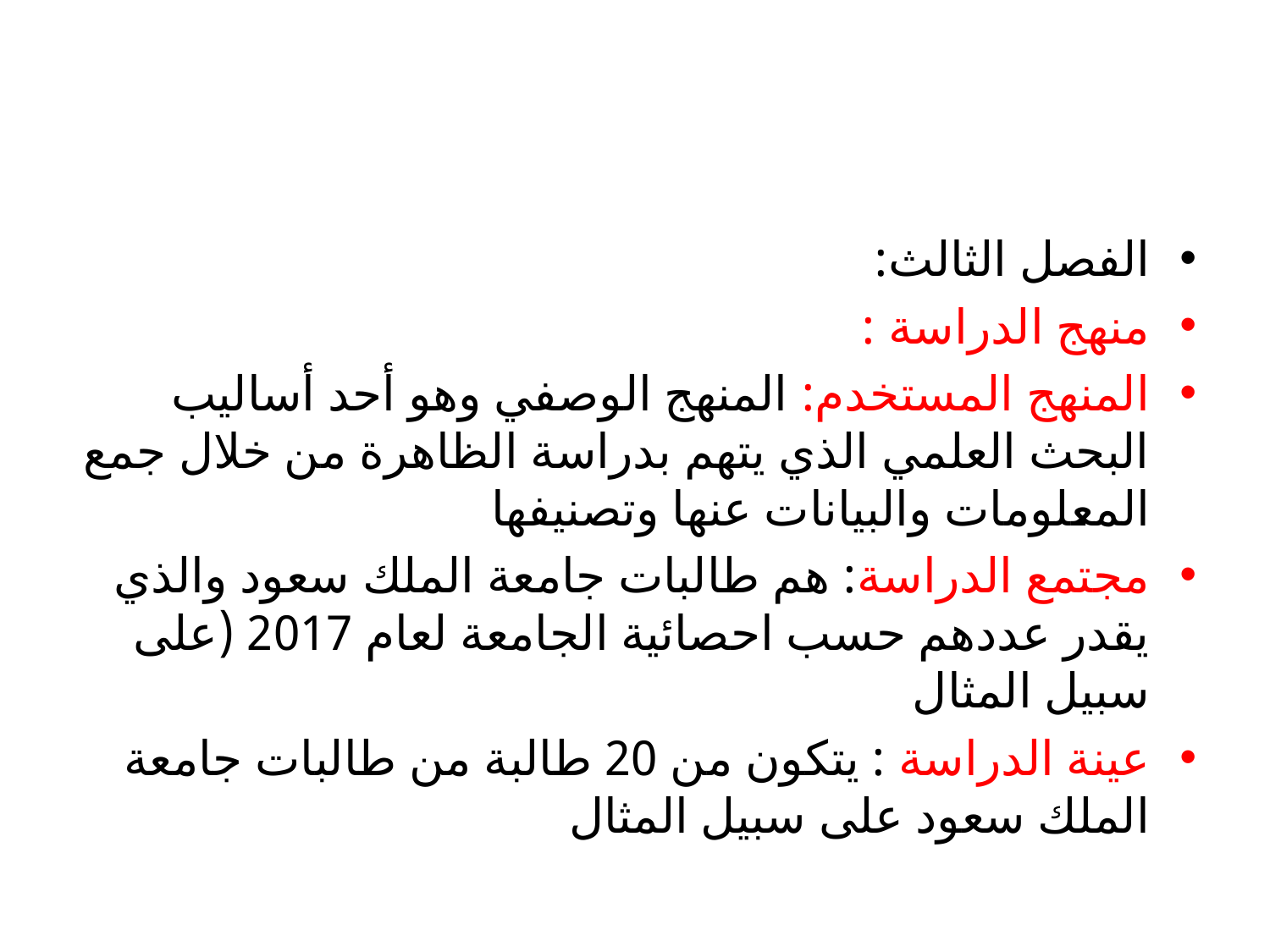

#
الفصل الثالث:
منهج الدراسة :
المنهج المستخدم: المنهج الوصفي وهو أحد أساليب البحث العلمي الذي يتهم بدراسة الظاهرة من خلال جمع المعلومات والبيانات عنها وتصنيفها
مجتمع الدراسة: هم طالبات جامعة الملك سعود والذي يقدر عددهم حسب احصائية الجامعة لعام 2017 (على سبيل المثال
عينة الدراسة : يتكون من 20 طالبة من طالبات جامعة الملك سعود على سبيل المثال